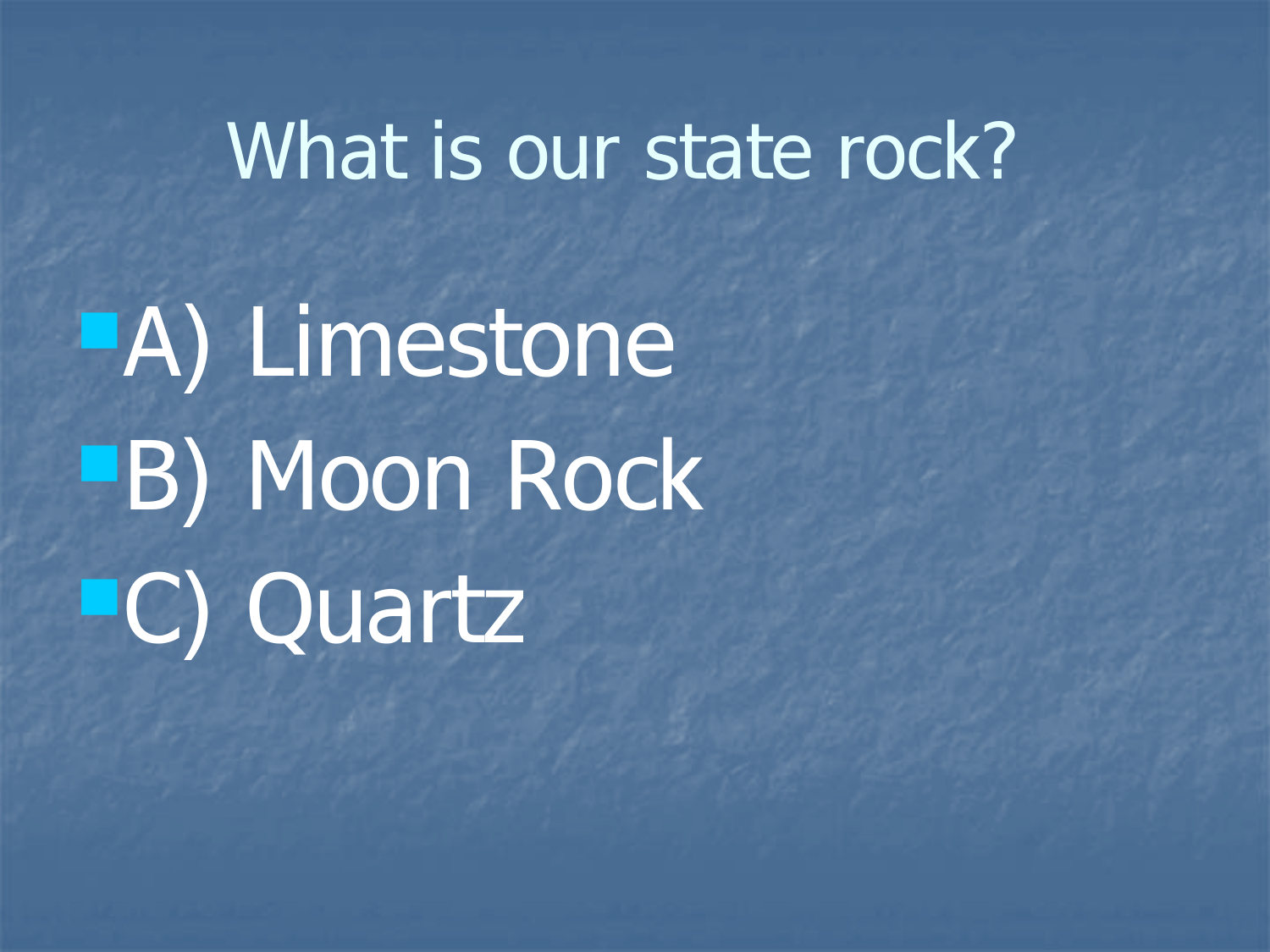

# What is our state rock?
A) Limestone
B) Moon Rock
C) Quartz